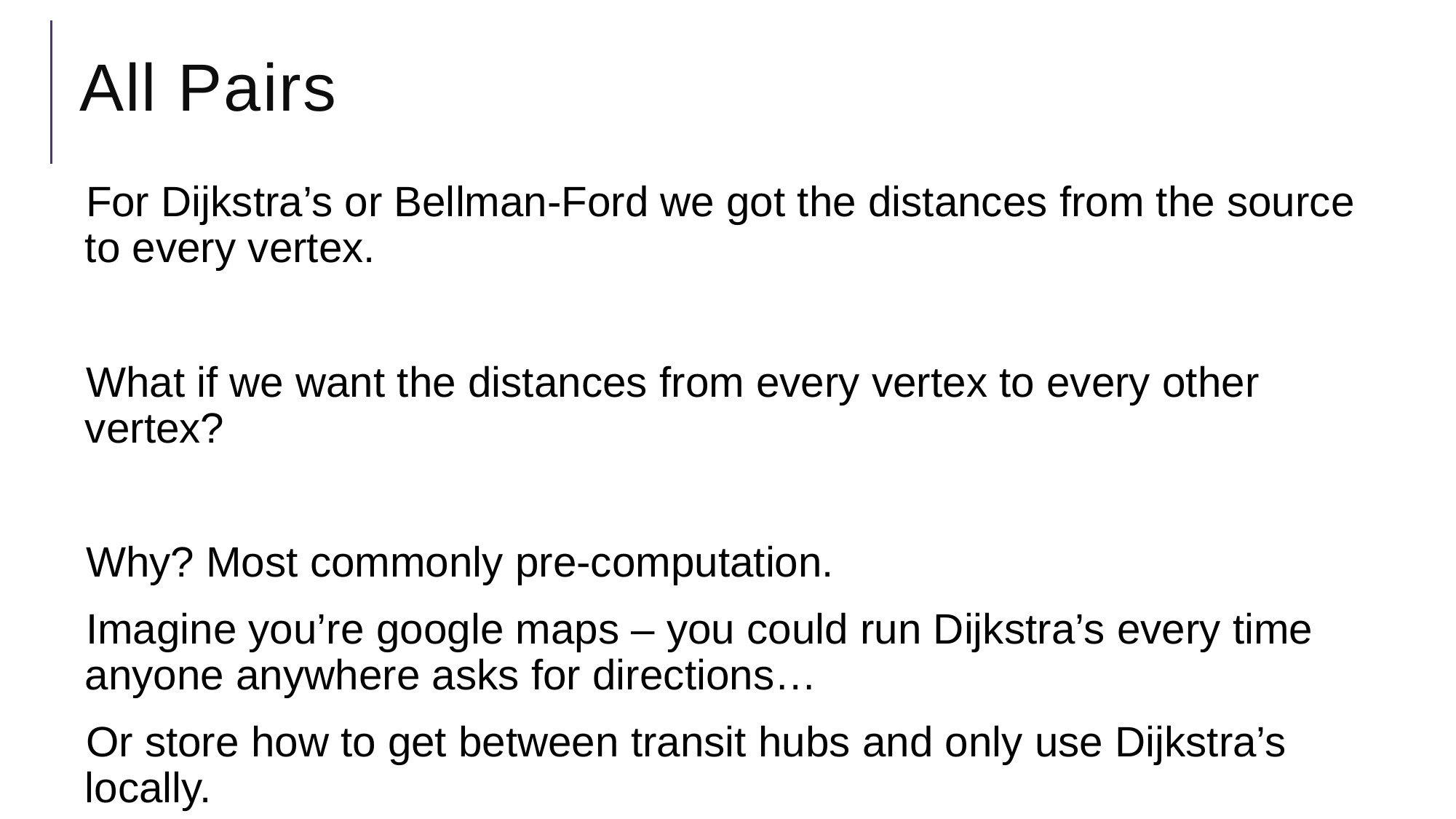

# All Pairs
For Dijkstra’s or Bellman-Ford we got the distances from the source to every vertex.

What if we want the distances from every vertex to every other vertex?

Why? Most commonly pre-computation.
Imagine you’re google maps – you could run Dijkstra’s every time anyone anywhere asks for directions…
Or store how to get between transit hubs and only use Dijkstra’s locally.